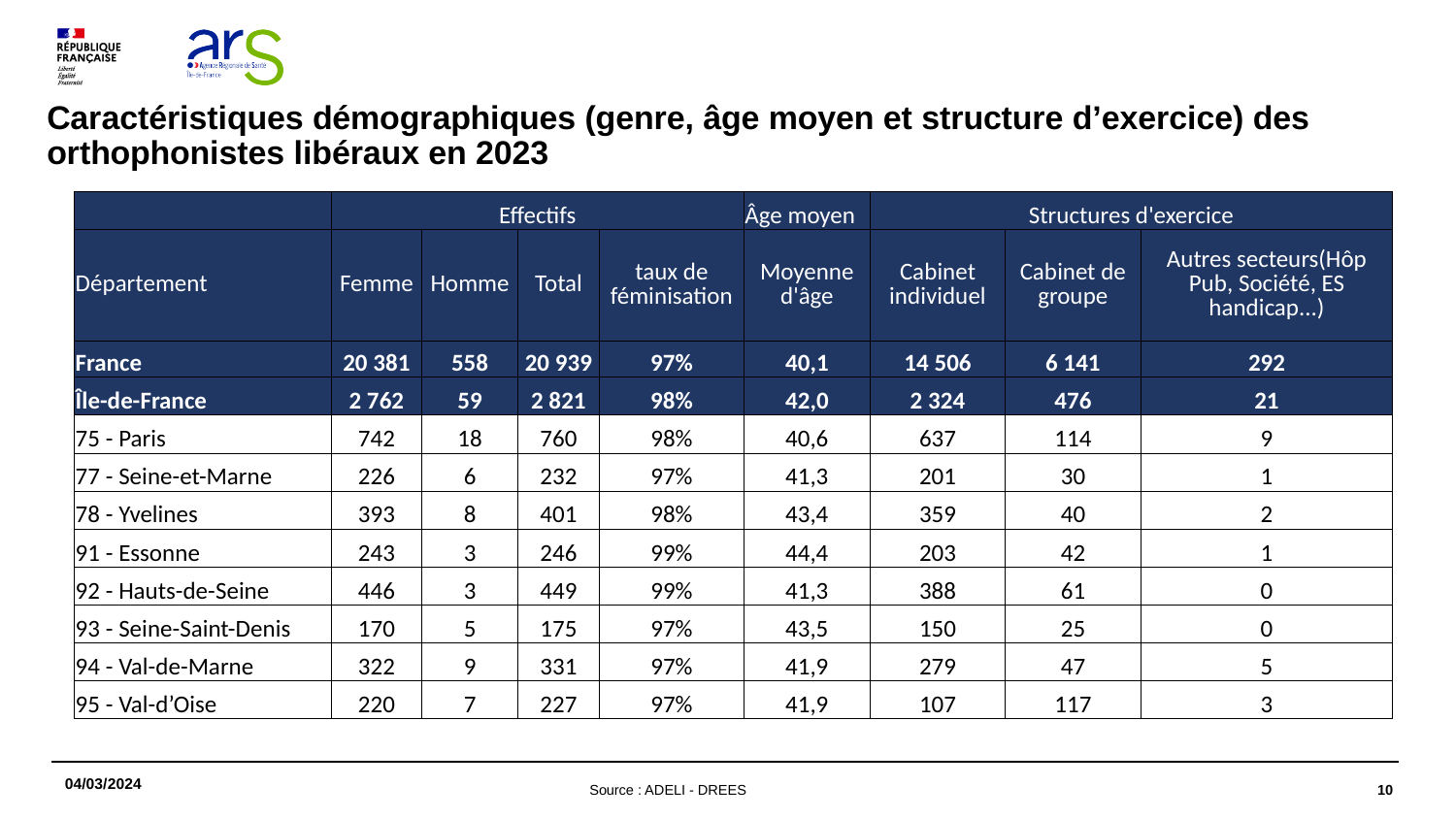

# Caractéristiques démographiques (genre, âge moyen et structure d’exercice) des orthophonistes libéraux en 2023
|  | Effectifs |  |  |  | Âge moyen | Structures d'exercice |  |  |
| --- | --- | --- | --- | --- | --- | --- | --- | --- |
| Département | Femme | Homme | Total | taux de féminisation | Moyenne d'âge | Cabinet individuel | Cabinet de groupe | Autres secteurs(Hôp Pub, Société, ES handicap...) |
| France | 20 381 | 558 | 20 939 | 97% | 40,1 | 14 506 | 6 141 | 292 |
| Île-de-France | 2 762 | 59 | 2 821 | 98% | 42,0 | 2 324 | 476 | 21 |
| 75 - Paris | 742 | 18 | 760 | 98% | 40,6 | 637 | 114 | 9 |
| 77 - Seine-et-Marne | 226 | 6 | 232 | 97% | 41,3 | 201 | 30 | 1 |
| 78 - Yvelines | 393 | 8 | 401 | 98% | 43,4 | 359 | 40 | 2 |
| 91 - Essonne | 243 | 3 | 246 | 99% | 44,4 | 203 | 42 | 1 |
| 92 - Hauts-de-Seine | 446 | 3 | 449 | 99% | 41,3 | 388 | 61 | 0 |
| 93 - Seine-Saint-Denis | 170 | 5 | 175 | 97% | 43,5 | 150 | 25 | 0 |
| 94 - Val-de-Marne | 322 | 9 | 331 | 97% | 41,9 | 279 | 47 | 5 |
| 95 - Val-d’Oise | 220 | 7 | 227 | 97% | 41,9 | 107 | 117 | 3 |
04/03/2024
10
Source : ADELI - DREES